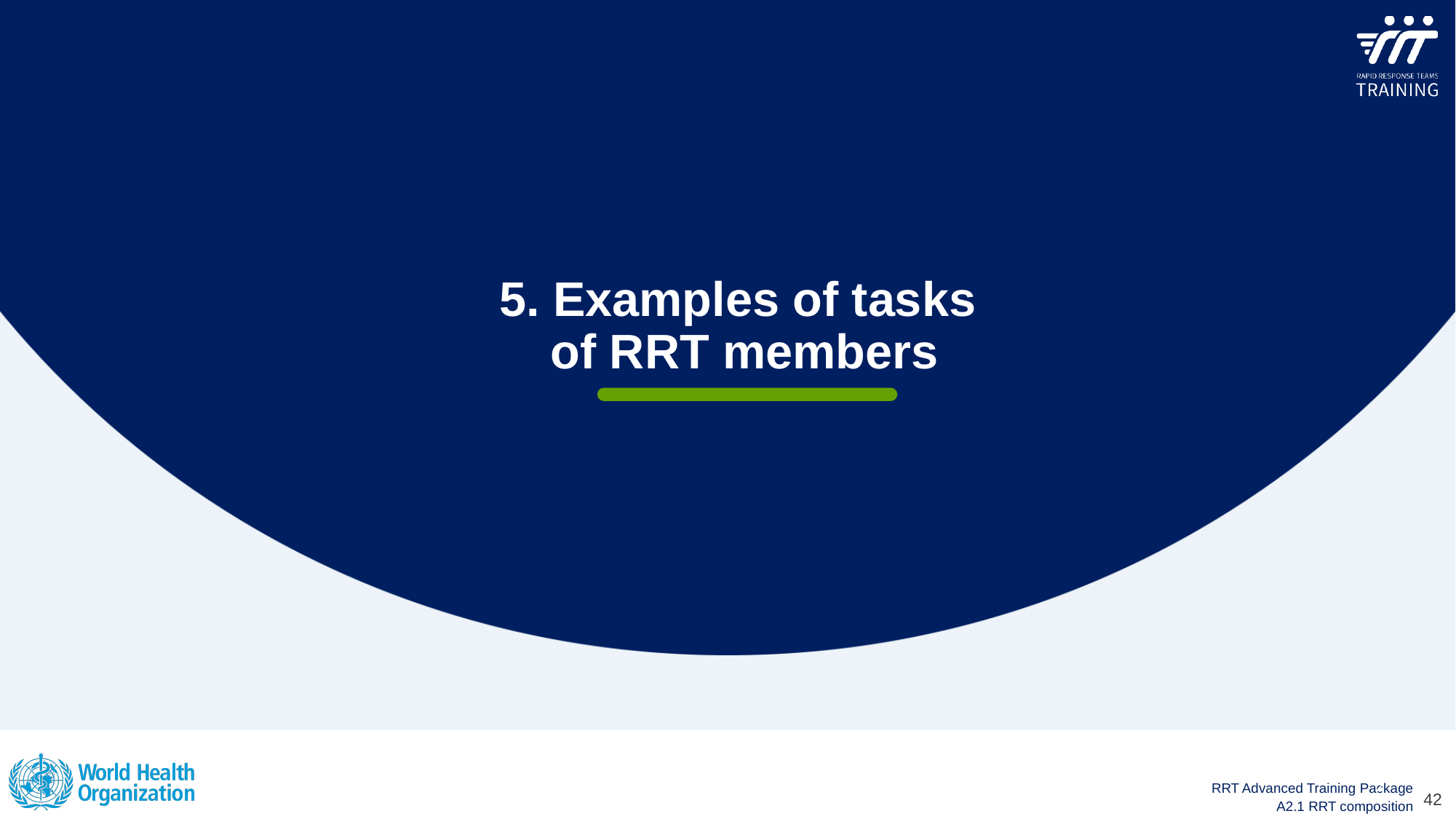

5. Examples of tasks
of RRT members
42